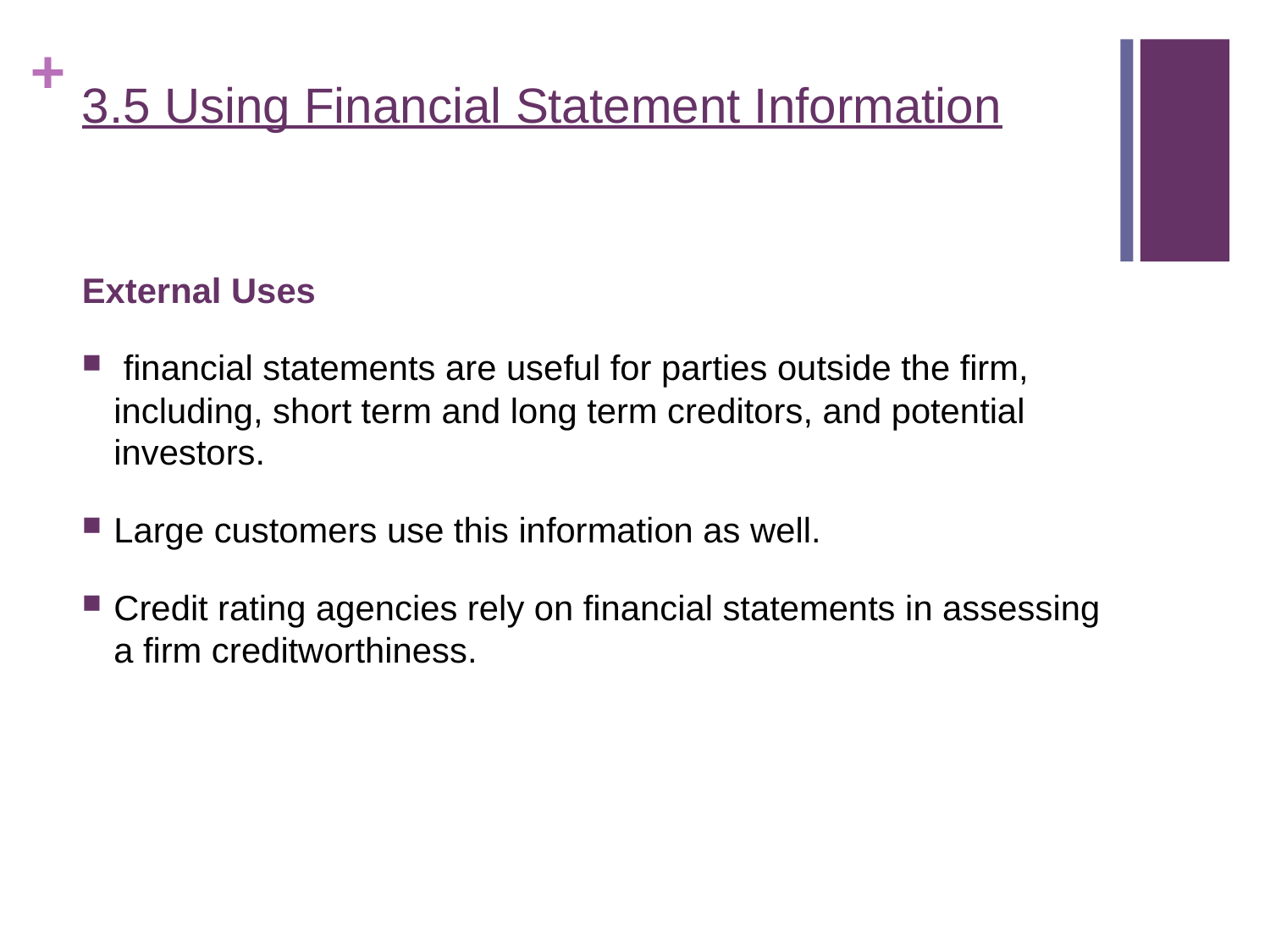

# 3.5 Using Financial Statement Information
External Uses
 financial statements are useful for parties outside the firm, including, short term and long term creditors, and potential investors.
Large customers use this information as well.
Credit rating agencies rely on financial statements in assessing a firm creditworthiness.